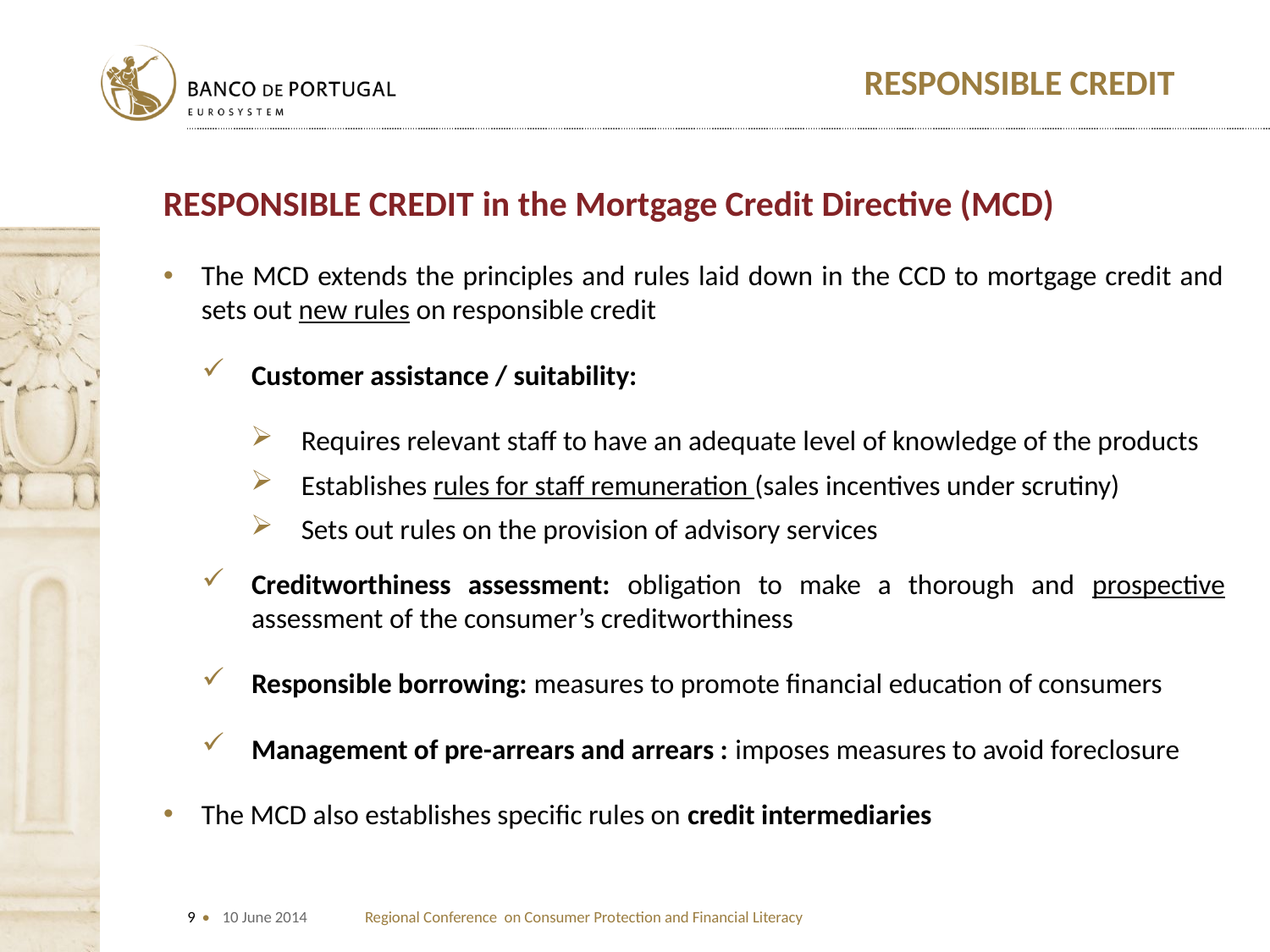

# Responsible Credit
Responsible credit in the Mortgage Credit Directive (MCD)
The MCD extends the principles and rules laid down in the CCD to mortgage credit and sets out new rules on responsible credit
Customer assistance / suitability:
Requires relevant staff to have an adequate level of knowledge of the products
Establishes rules for staff remuneration (sales incentives under scrutiny)
Sets out rules on the provision of advisory services
Creditworthiness assessment: obligation to make a thorough and prospective assessment of the consumer’s creditworthiness
Responsible borrowing: measures to promote financial education of consumers
Management of pre-arrears and arrears : imposes measures to avoid foreclosure
The MCD also establishes specific rules on credit intermediaries
10 June 2014
Regional Conference  on Consumer Protection and Financial Literacy